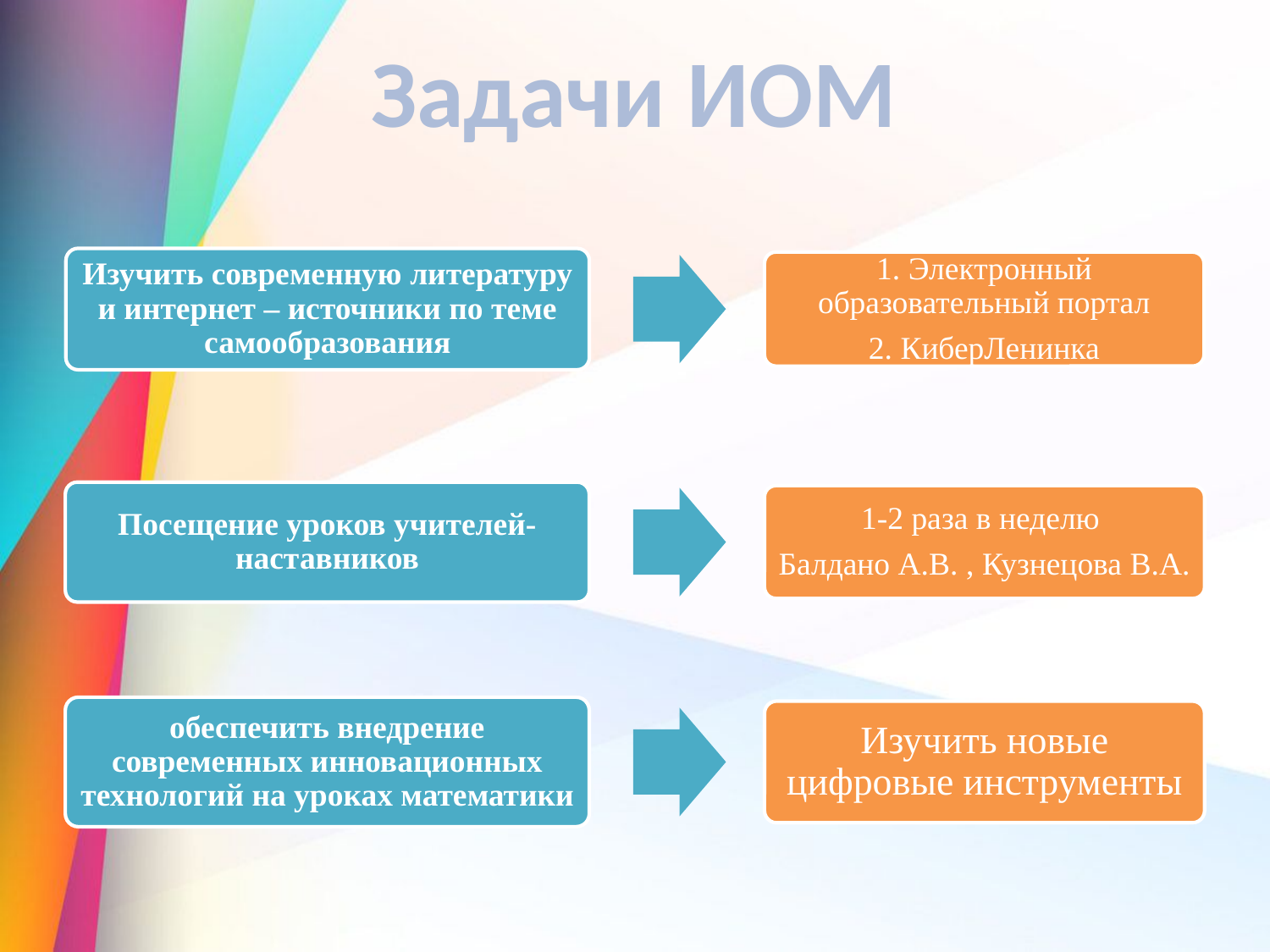

Задачи ИОМ
Изучить современную литературу и интернет – источники по теме самообразования

1. Электронный образовательный портал
2. КиберЛенинка
Посещение уроков учителей-наставников

1-2 раза в неделю
Балдано А.В. , Кузнецова В.А.
обеспечить внедрение современных инновационных технологий на уроках математики

Изучить новые цифровые инструменты